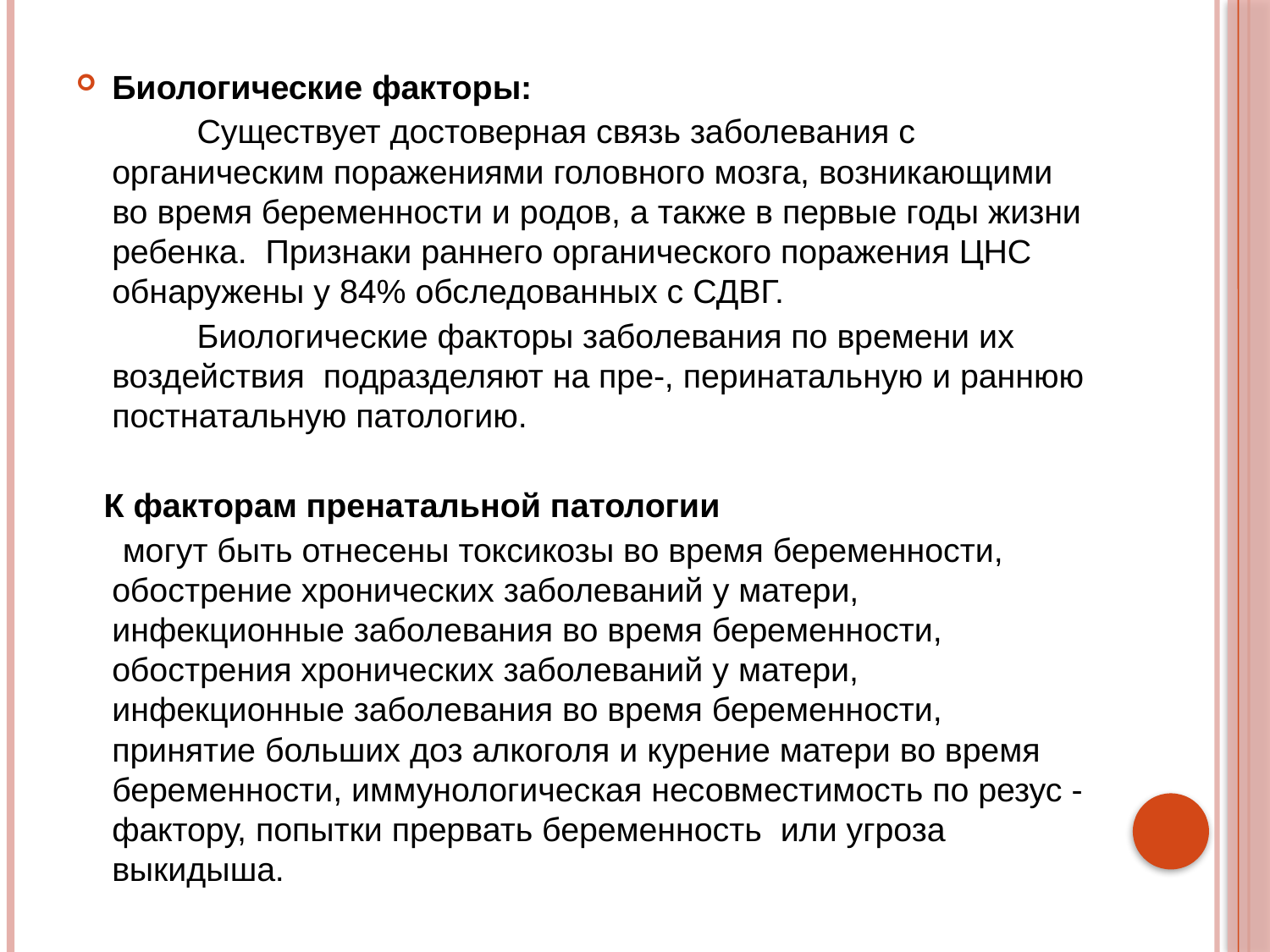

#
Биологические факторы:
             Существует достоверная связь заболевания с органическим поражениями головного мозга, возникающими во время беременности и родов, а также в первые годы жизни ребенка.  Признаки раннего органического поражения ЦНС обнаружены у 84% обследованных с СДВГ.
             Биологические факторы заболевания по времени их воздействия  подразделяют на пре-, перинатальную и раннюю постнатальную патологию.

   К факторам пренатальной патологии
     могут быть отнесены токсикозы во время беременности, обострение хронических заболеваний у матери, инфекционные заболевания во время беременности, обострения хронических заболеваний у матери, инфекционные заболевания во время беременности, принятие больших доз алкоголя и курение матери во время беременности, иммунологическая несовместимость по резус - фактору, попытки прервать беременность  или угроза выкидыша.